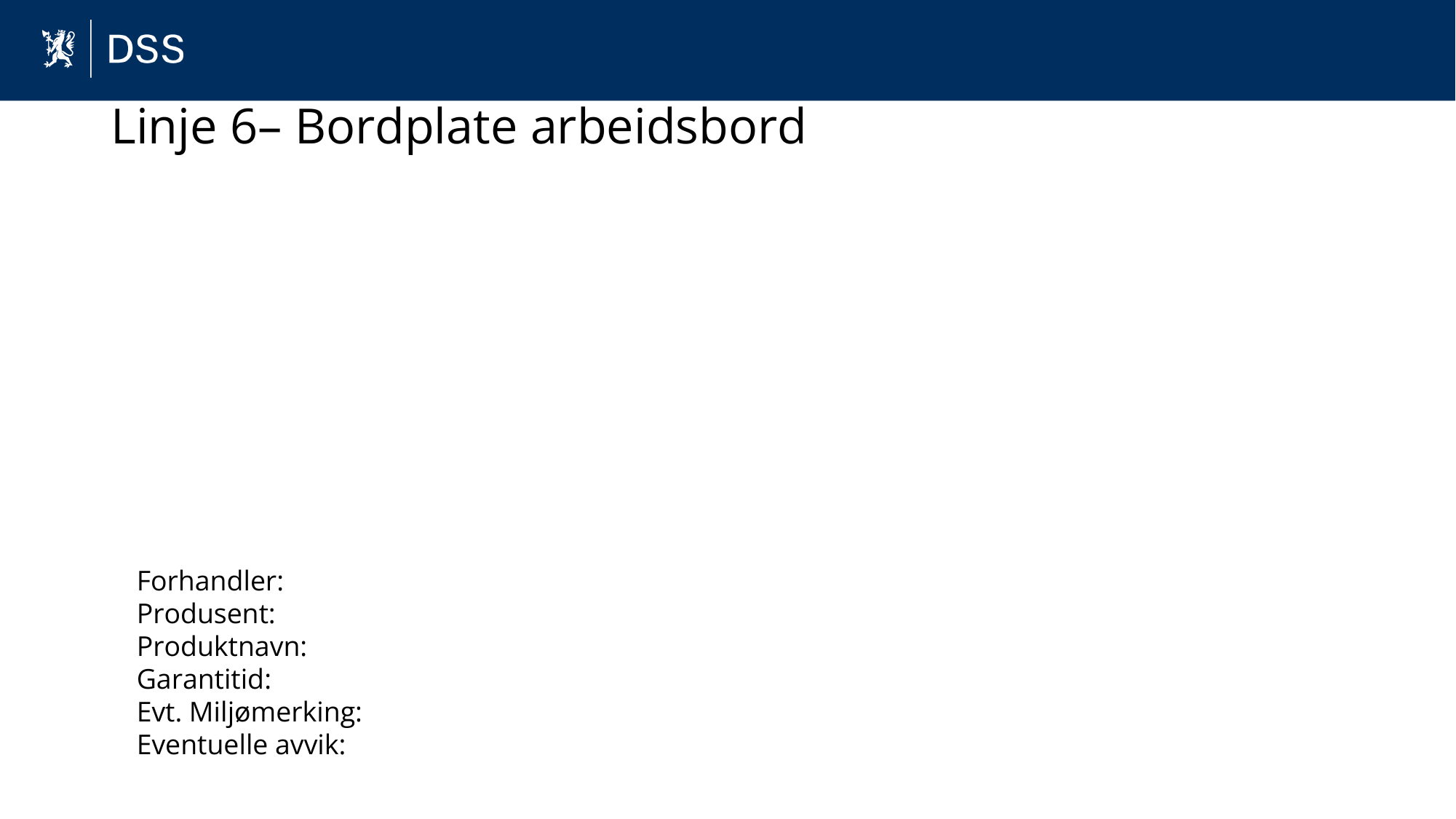

# Linje 6– Bordplate arbeidsbord
Forhandler:
Produsent:
Produktnavn:
Garantitid:
Evt. Miljømerking:
Eventuelle avvik: